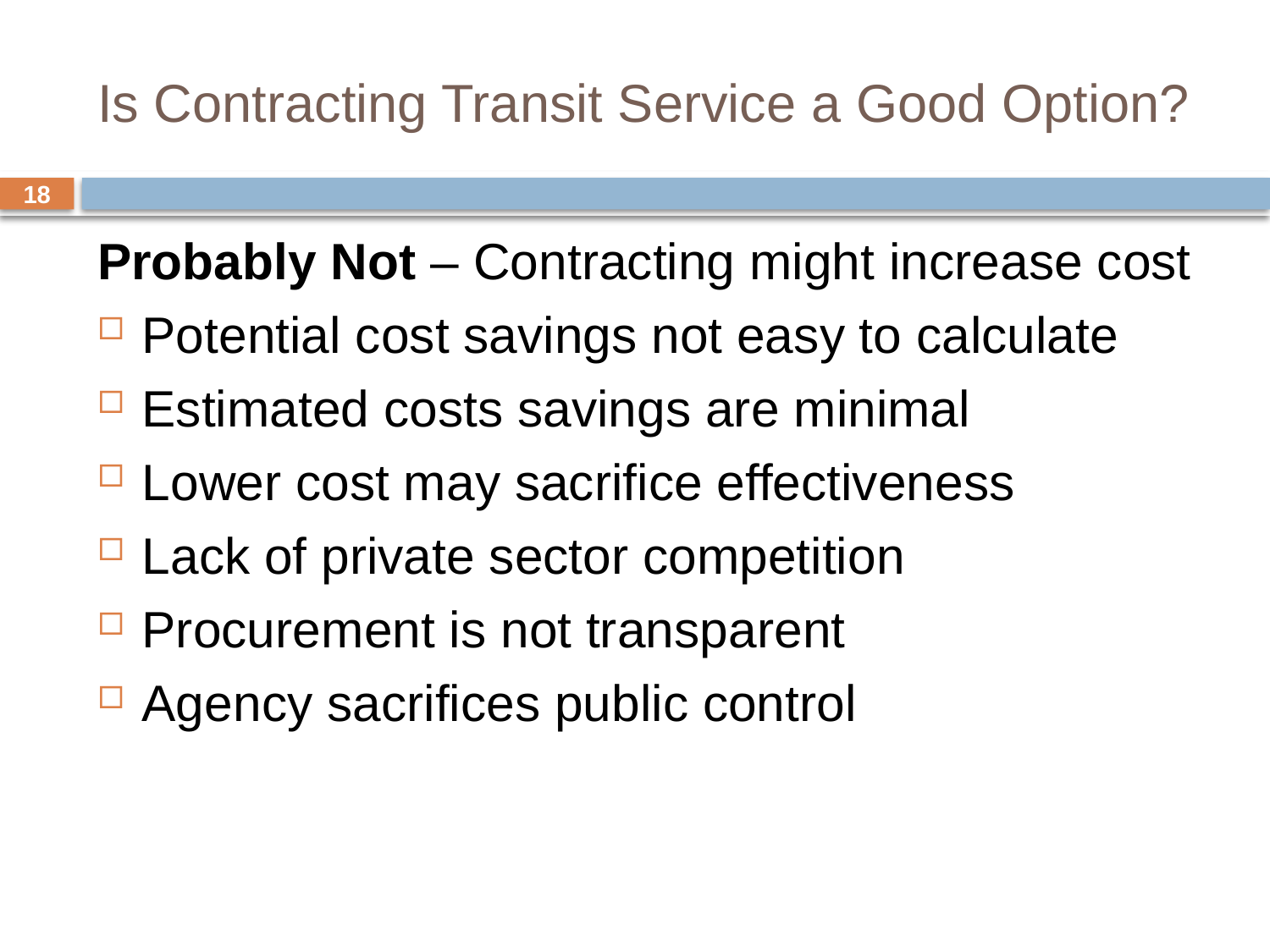

# Is Contracting Transit Service a Good Option?
18
Probably Not – Contracting might increase cost
Potential cost savings not easy to calculate
Estimated costs savings are minimal
Lower cost may sacrifice effectiveness
Lack of private sector competition
Procurement is not transparent
Agency sacrifices public control